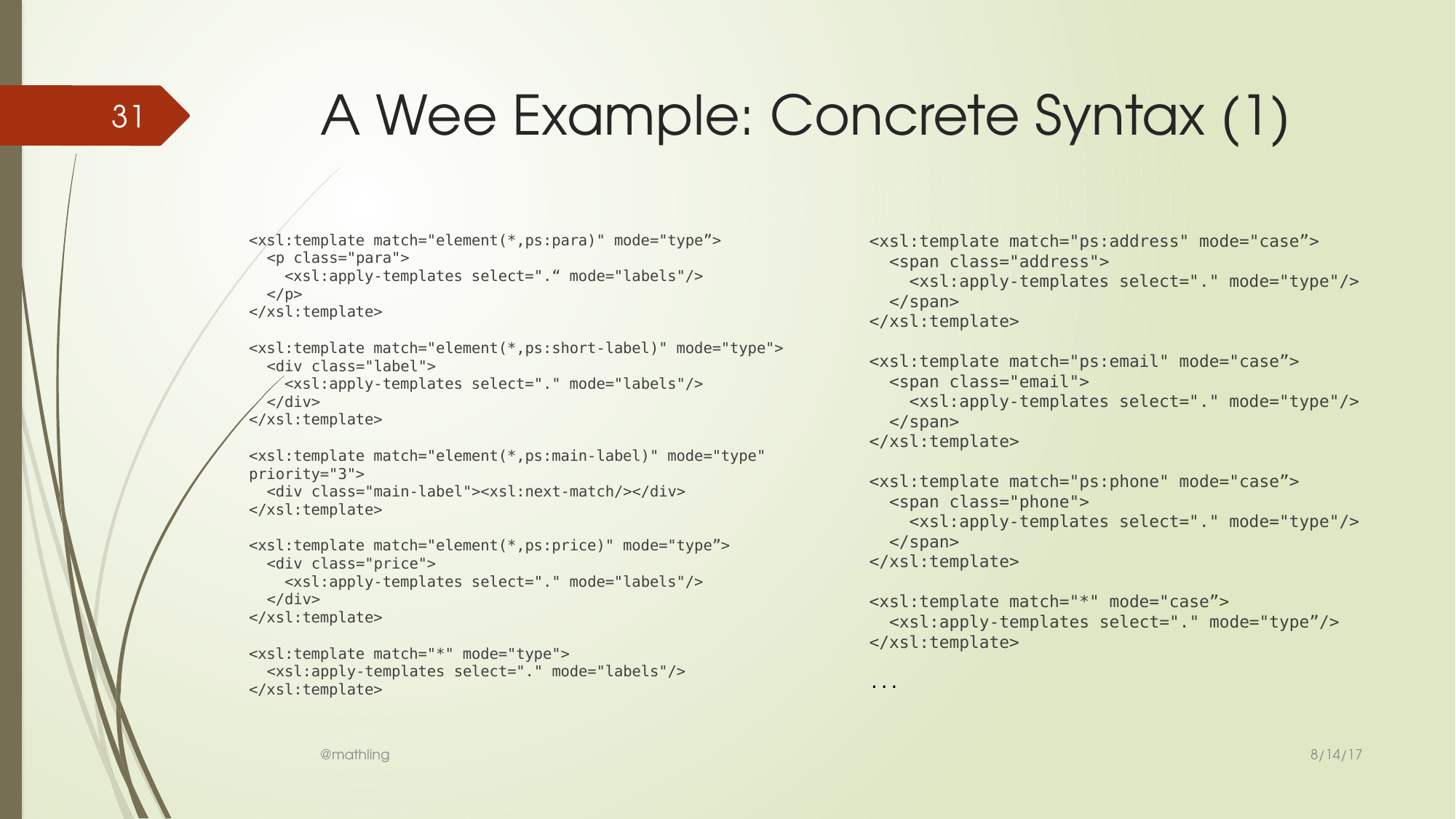

# A Wee Example: Concrete Syntax (1)
31
<xsl:template match="element(*,ps:para)" mode="type”>
  <p class="para">
    <xsl:apply-templates select=".“ mode="labels"/>
  </p>
</xsl:template>

<xsl:template match="element(*,ps:short-label)" mode="type">
  <div class="label">
    <xsl:apply-templates select="." mode="labels"/>
  </div>
</xsl:template>

<xsl:template match="element(*,ps:main-label)" mode="type" priority="3">
  <div class="main-label"><xsl:next-match/></div>
</xsl:template>

<xsl:template match="element(*,ps:price)" mode="type”>
  <div class="price">
    <xsl:apply-templates select="." mode="labels"/>
  </div>
</xsl:template>

<xsl:template match="*" mode="type">
  <xsl:apply-templates select="." mode="labels"/>
</xsl:template>
<xsl:template match="ps:address" mode="case”>
  <span class="address">
    <xsl:apply-templates select="." mode="type"/>
  </span>
</xsl:template>

<xsl:template match="ps:email" mode="case”>
  <span class="email">
    <xsl:apply-templates select="." mode="type"/>
  </span>
</xsl:template>

<xsl:template match="ps:phone" mode="case”>
  <span class="phone">
    <xsl:apply-templates select="." mode="type"/>
  </span>
</xsl:template>

<xsl:template match="*" mode="case”>
  <xsl:apply-templates select="." mode="type”/>
</xsl:template>

...
8/14/17
@mathling